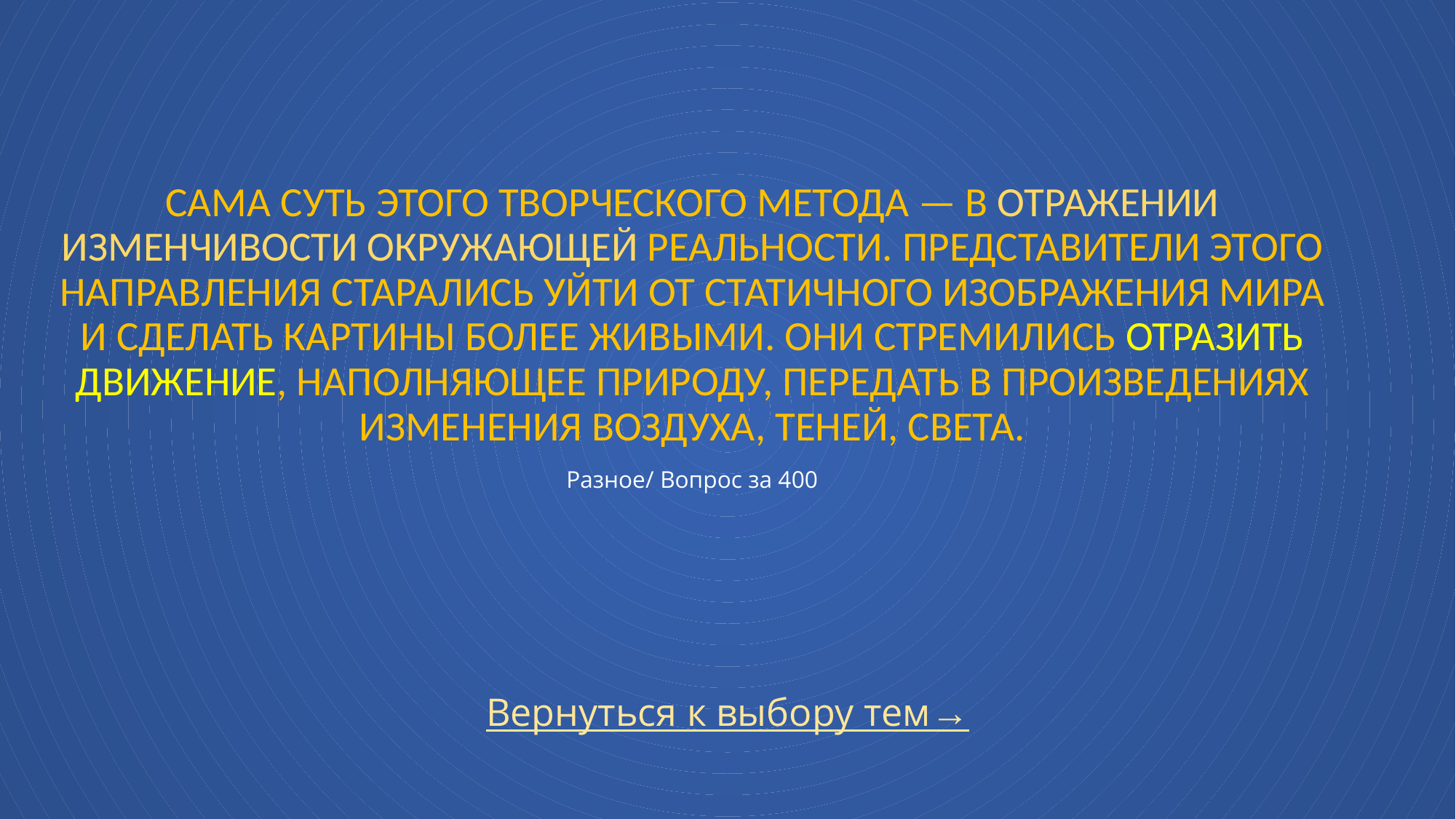

# Сама суть этого творческого метода — в отражении изменчивости окружающей реальности. Представители этого направления старались уйти от статичного изображения мира и сделать картины более живыми. Они стремились отразить движение, наполняющее природу, передать в произведениях изменения воздуха, теней, света. Разное/ Вопрос за 400
Вернуться к выбору тем→